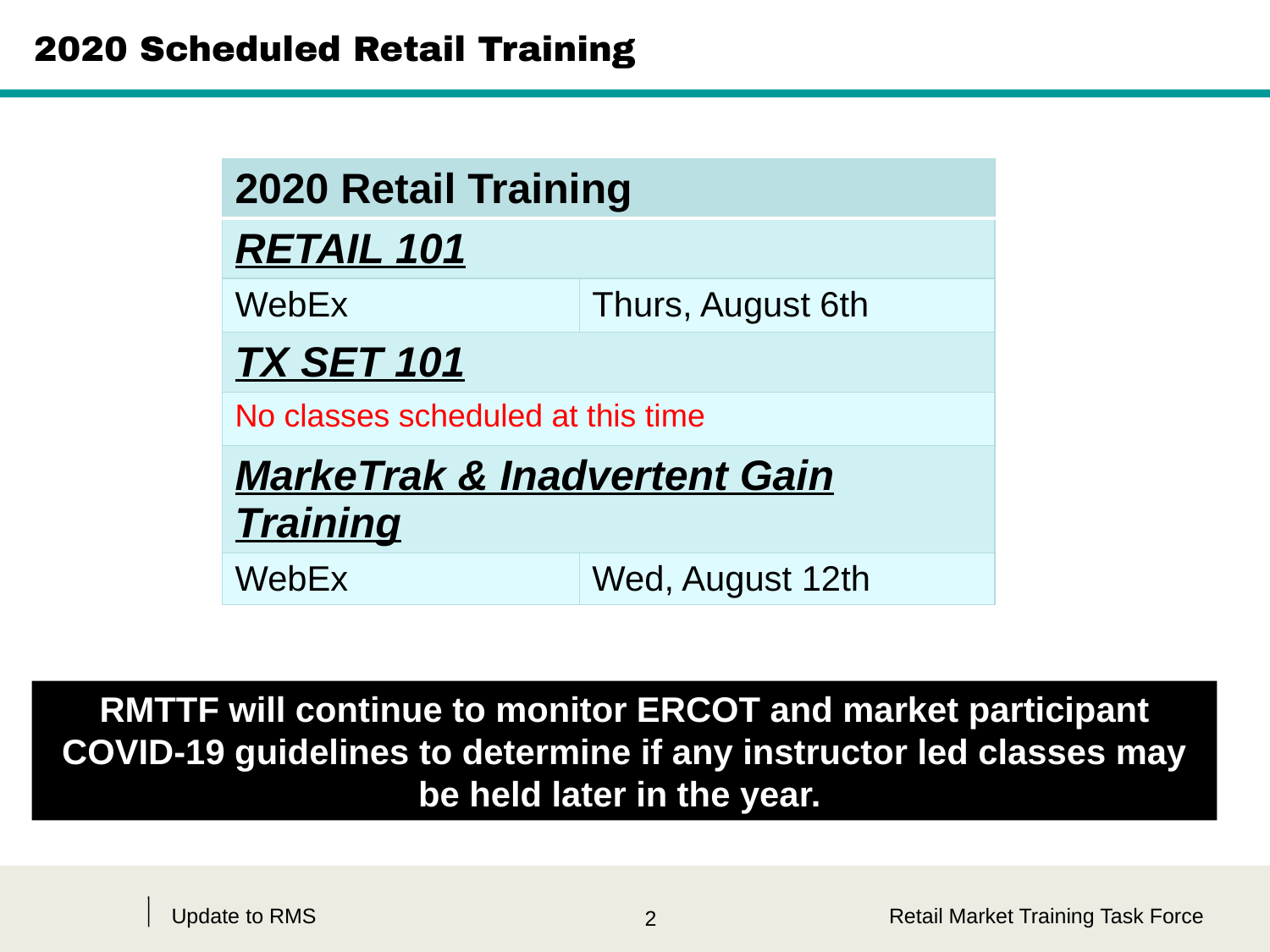

# 2020 Scheduled Retail Training
| 2020 Retail Training |  |
| --- | --- |
| RETAIL 101 |  |
| WebEx | Thurs, August 6th |
| TX SET 101 |  |
| No classes scheduled at this time |  |
| MarkeTrak & Inadvertent Gain Training |  |
| WebEx | Wed, August 12th |
RMTTF will continue to monitor ERCOT and market participant COVID-19 guidelines to determine if any instructor led classes may be held later in the year.
Update to RMS
Retail Market Training Task Force